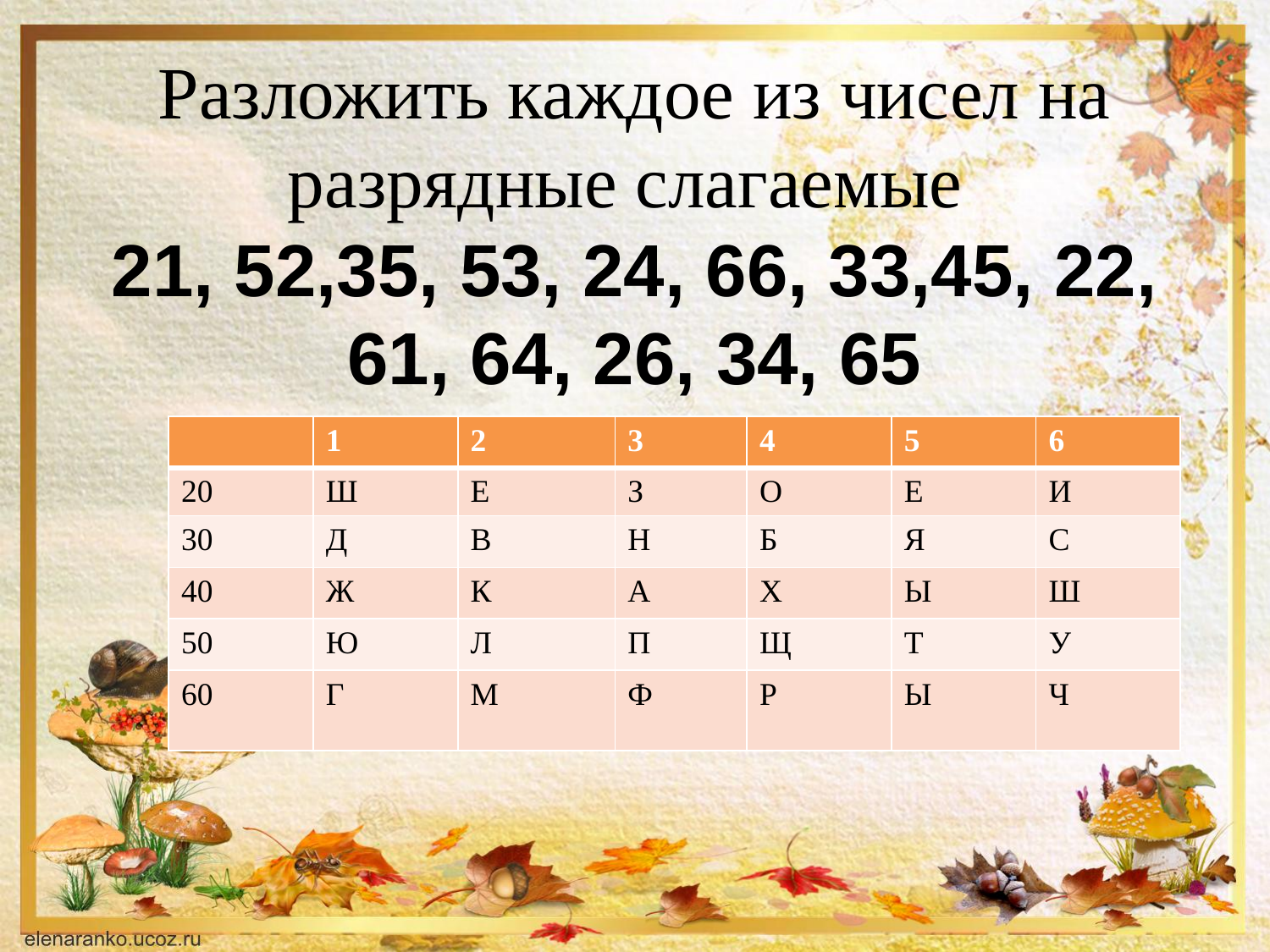

# Разложить каждое из чисел на разрядные слагаемые 21, 52,35, 53, 24, 66, 33,45, 22, 61, 64, 26, 34, 65

|  | 1 | 2 | 3 | 4 | 5 | 6 |
| --- | --- | --- | --- | --- | --- | --- |
| 20 | Ш | Е | З | О | Е | И |
| 30 | Д | В | Н | Б | Я | С |
| 40 | Ж | К | А | Х | Ы | Ш |
| 50 | Ю | Л | П | Щ | Т | У |
| 60 | Г | М | Ф | Р | Ы | Ч |